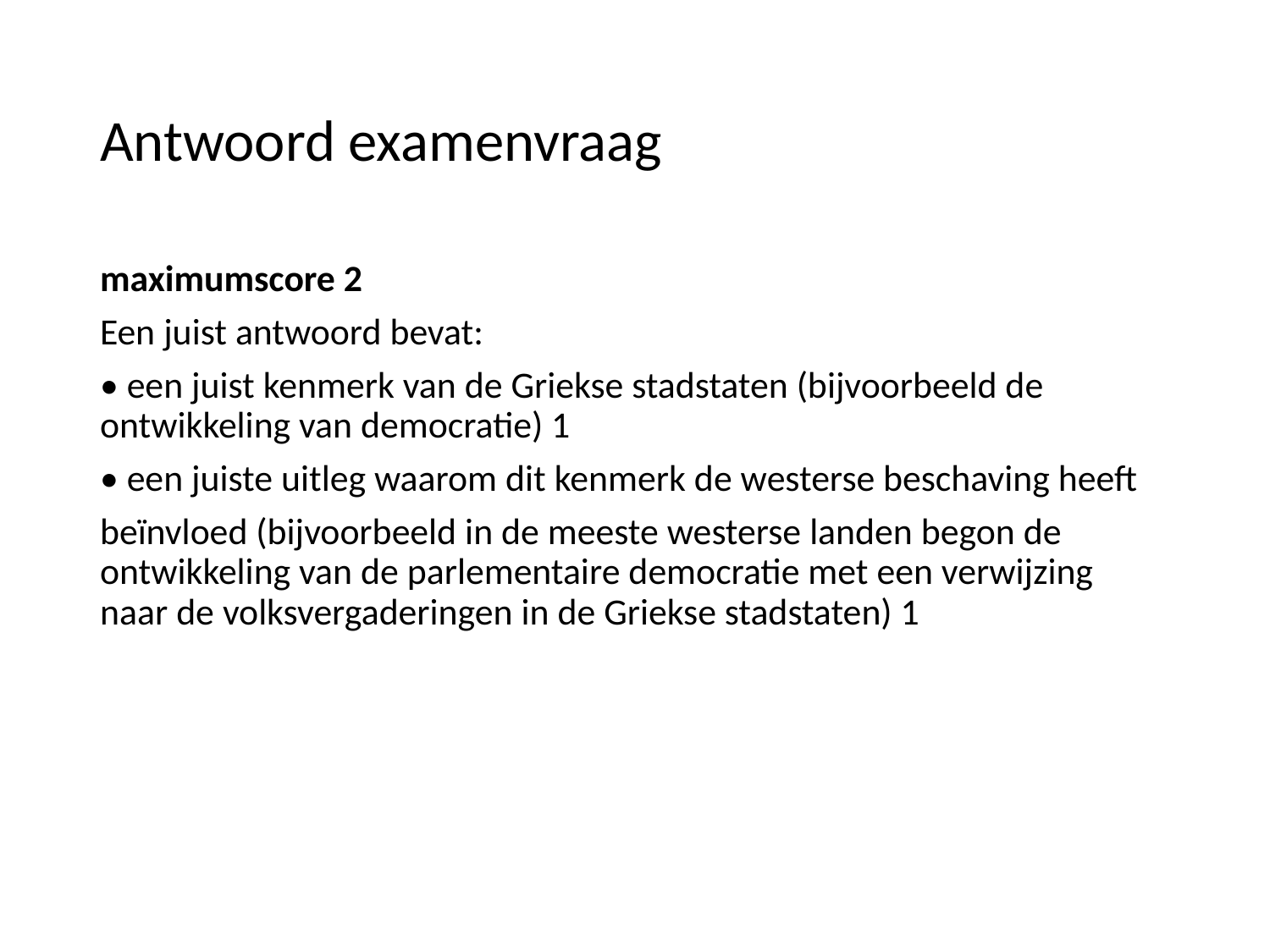

# Antwoord examenvraag
maximumscore 2
Een juist antwoord bevat:
• een juist kenmerk van de Griekse stadstaten (bijvoorbeeld de ontwikkeling van democratie) 1
• een juiste uitleg waarom dit kenmerk de westerse beschaving heeft
beïnvloed (bijvoorbeeld in de meeste westerse landen begon de ontwikkeling van de parlementaire democratie met een verwijzing naar de volksvergaderingen in de Griekse stadstaten) 1